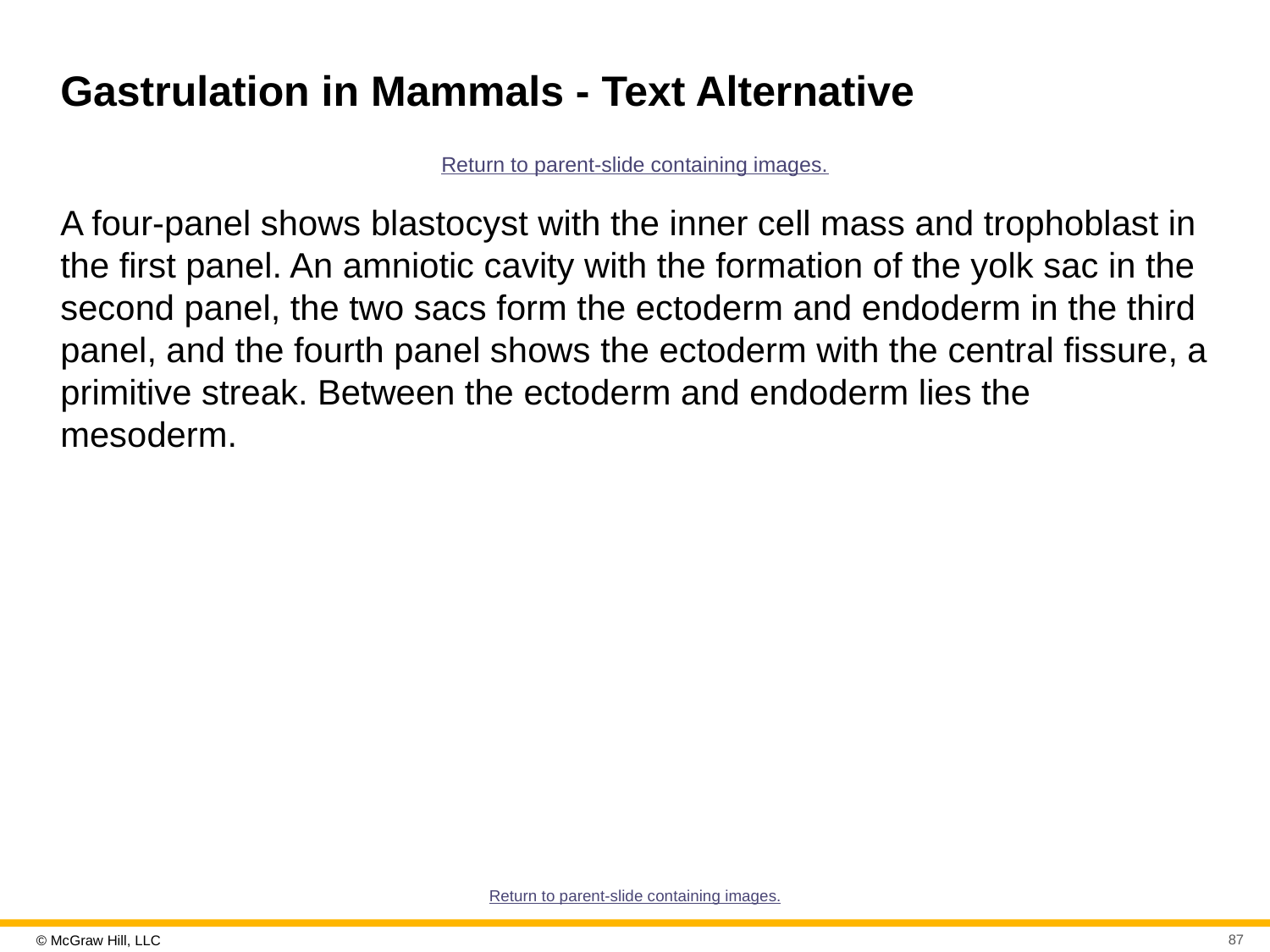

# Gastrulation in Mammals - Text Alternative
Return to parent-slide containing images.
A four-panel shows blastocyst with the inner cell mass and trophoblast in the first panel. An amniotic cavity with the formation of the yolk sac in the second panel, the two sacs form the ectoderm and endoderm in the third panel, and the fourth panel shows the ectoderm with the central fissure, a primitive streak. Between the ectoderm and endoderm lies the mesoderm.
Return to parent-slide containing images.
87